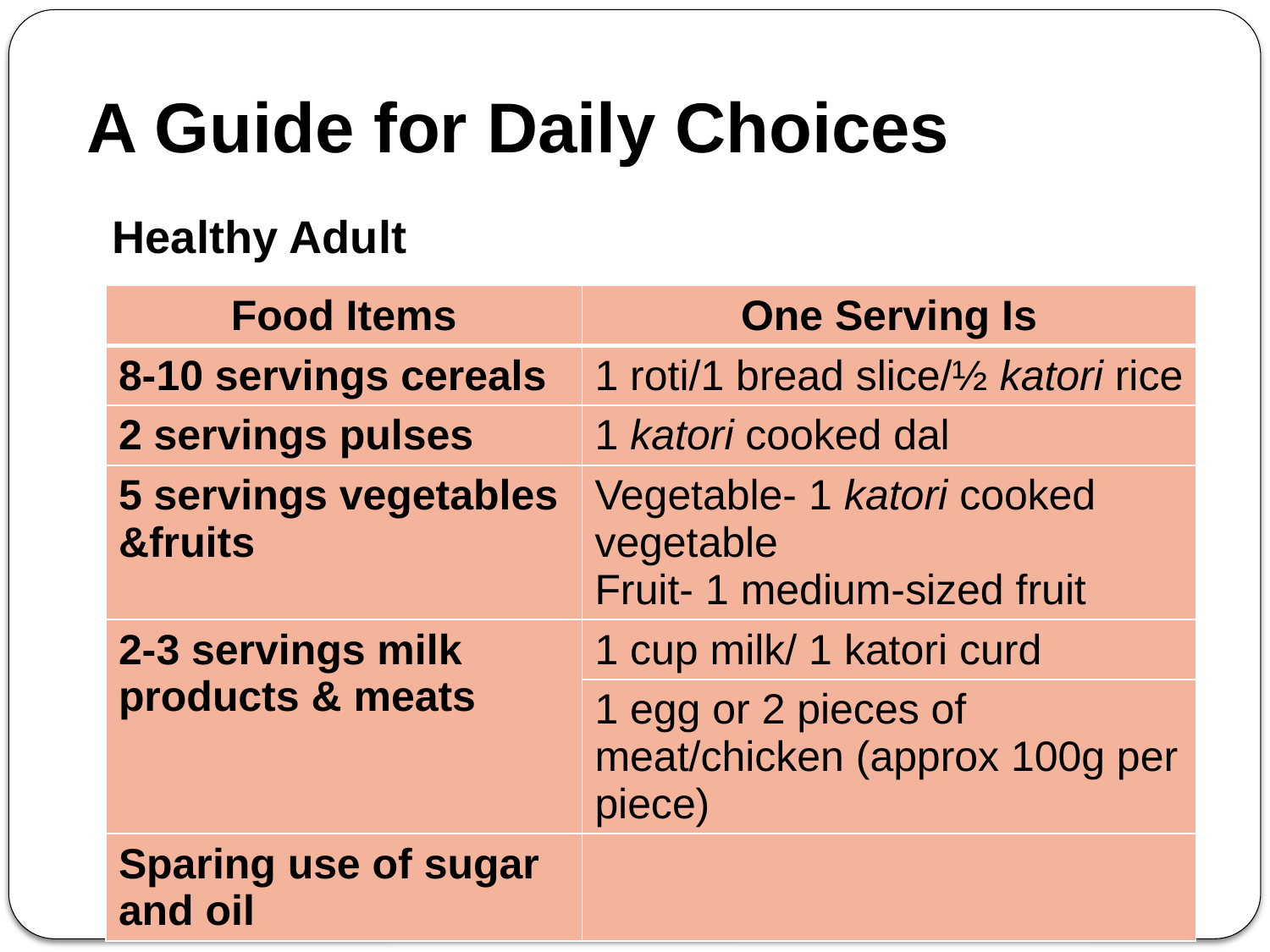

# A Guide for Daily Choices
  Healthy Adult

| Food Items | One Serving Is |
| --- | --- |
| 8-10 servings cereals | 1 roti/1 bread slice/½ katori rice |
| 2 servings pulses | 1 katori cooked dal |
| 5 servings vegetables &fruits | Vegetable- 1 katori cooked vegetable Fruit- 1 medium-sized fruit |
| 2-3 servings milk products & meats | 1 cup milk/ 1 katori curd |
|  | 1 egg or 2 pieces of meat/chicken (approx 100g per piece) |
| Sparing use of sugar and oil |  |